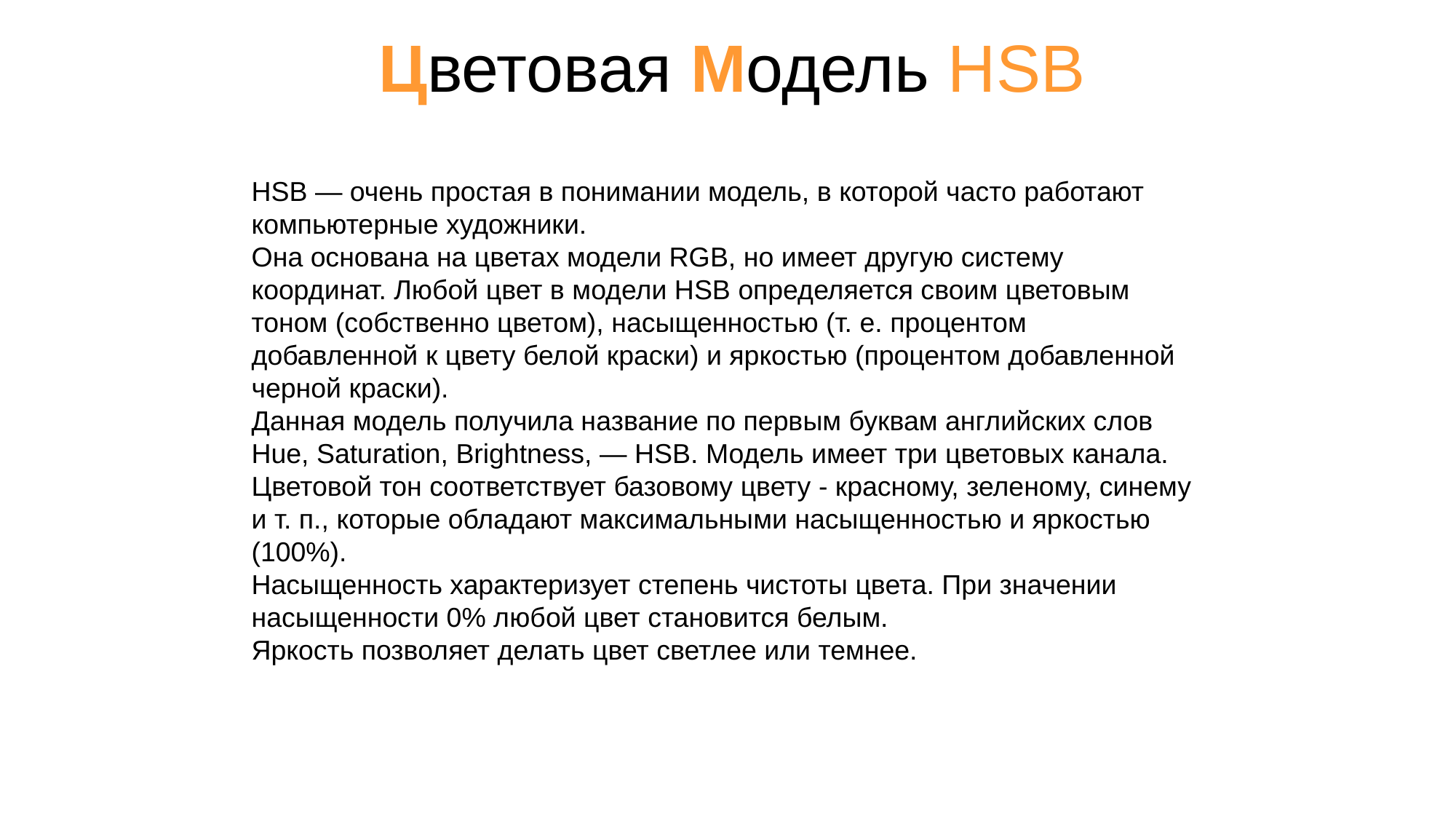

Цветовая Модель HSB

HSB — очень простая в понимании модель, в которой часто работают компьютерные художники.
Она основана на цветах модели RGB, но имеет другую систему координат. Любой цвет в модели HSB определяется своим цветовым тоном (собственно цветом), насыщенностью (т. е. процентом добавленной к цвету белой краски) и яркостью (процентом добавленной черной краски).
Данная модель получила название по первым буквам английских слов Hue, Saturation, Brightness, — HSB. Модель имеет три цветовых канала.
Цветовой тон соответствует базовому цвету - красному, зеленому, синему и т. п., которые обладают максимальными насыщенностью и яркостью (100%).
Насыщенность характеризует степень чистоты цвета. При значении насыщенности 0% любой цвет становится белым.
Яркость позволяет делать цвет светлее или темнее.